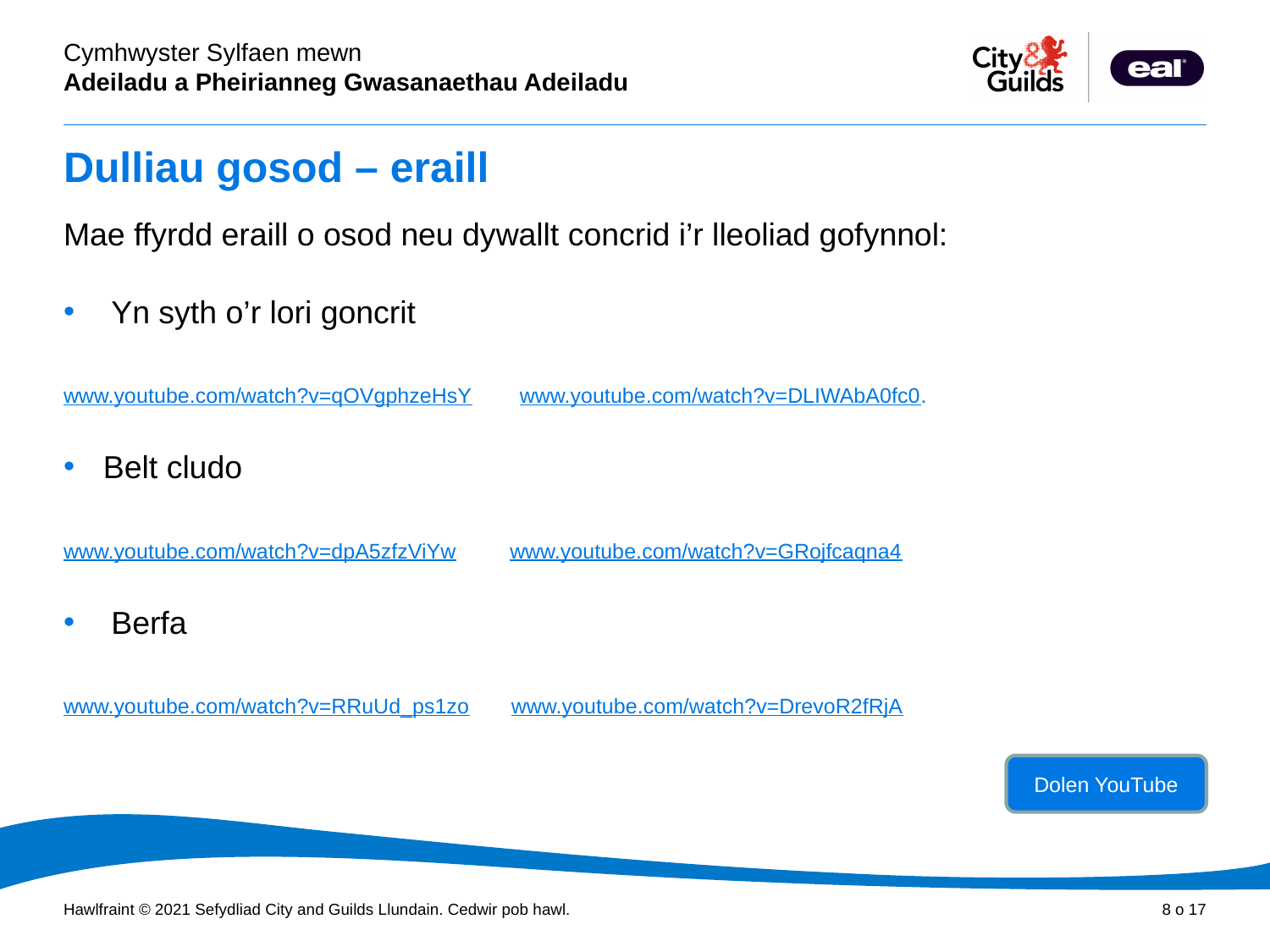

# Dulliau gosod – eraill
Mae ffyrdd eraill o osod neu dywallt concrid i’r lleoliad gofynnol:
Yn syth o’r lori goncrit
www.youtube.com/watch?v=qOVgphzeHsY        www.youtube.com/watch?v=DLIWAbA0fc0.
Belt cludo
www.youtube.com/watch?v=dpA5zfzViYw         www.youtube.com/watch?v=GRojfcaqna4
Berfa
www.youtube.com/watch?v=RRuUd_ps1zo       www.youtube.com/watch?v=DrevoR2fRjA

Dolen YouTube